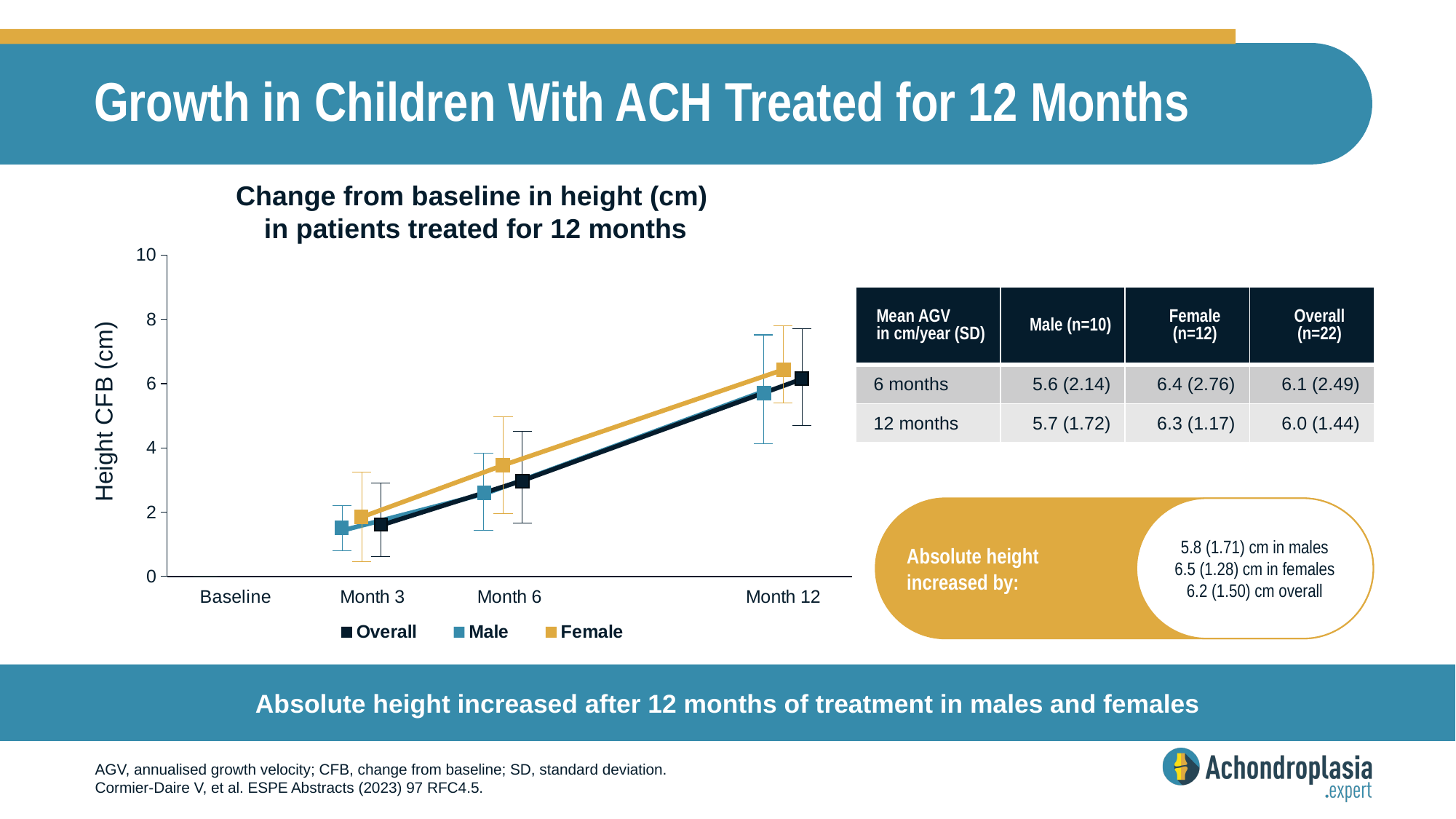

# Growth in Children With ACH Treated for 12 Months
Change from baseline in height (cm)
in patients treated for 12 months

### Chart

| Category | Overall | Male | Female |
|---|---|---|---|
| Baseline | 0.0 | None | None |
| Month 3 | None | None | None |
| Month 6 | None | None | None |
|  | None | None | None |
| Month 12 | None | None | None |
| Mean AGV in cm/year (SD) | Male (n=10) | Female (n=12) | Overall (n=22) |
| --- | --- | --- | --- |
| 6 months | 5.6 (2.14) | 6.4 (2.76) | 6.1 (2.49) |
| 12 months | 5.7 (1.72) | 6.3 (1.17) | 6.0 (1.44) |

Height CFB (cm)
Absolute height
increased by:
5.8 (1.71) cm in males
6.5 (1.28) cm in females
6.2 (1.50) cm overall
Absolute height increased after 12 months of treatment in males and females
AGV, annualised growth velocity; CFB, change from baseline; SD, standard deviation.
Cormier-Daire V, et al. ESPE Abstracts (2023) 97 RFC4.5.